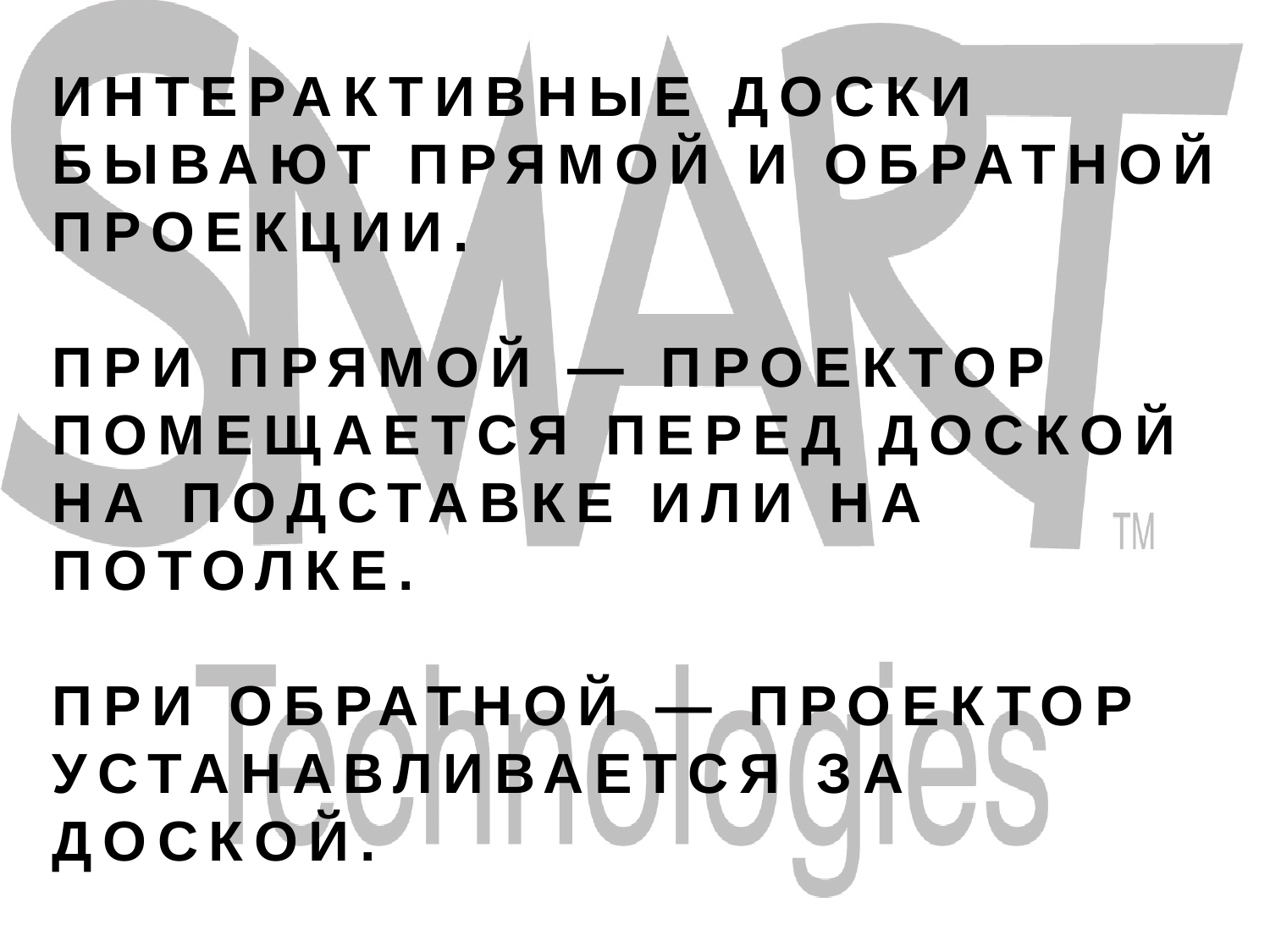

ИНТЕРАКТИВНЫЕ ДОСКИ БЫВАЮТ ПРЯМОЙ И ОБРАТНОЙ ПРОЕКЦИИ.

ПРИ ПРЯМОЙ — ПРОЕКТОР ПОМЕЩАЕТСЯ ПЕРЕД ДОСКОЙ НА ПОДСТАВКЕ ИЛИ НА ПОТОЛКЕ.

ПРИ ОБРАТНОЙ — ПРОЕКТОР УСТАНАВЛИВАЕТСЯ ЗА ДОСКОЙ.